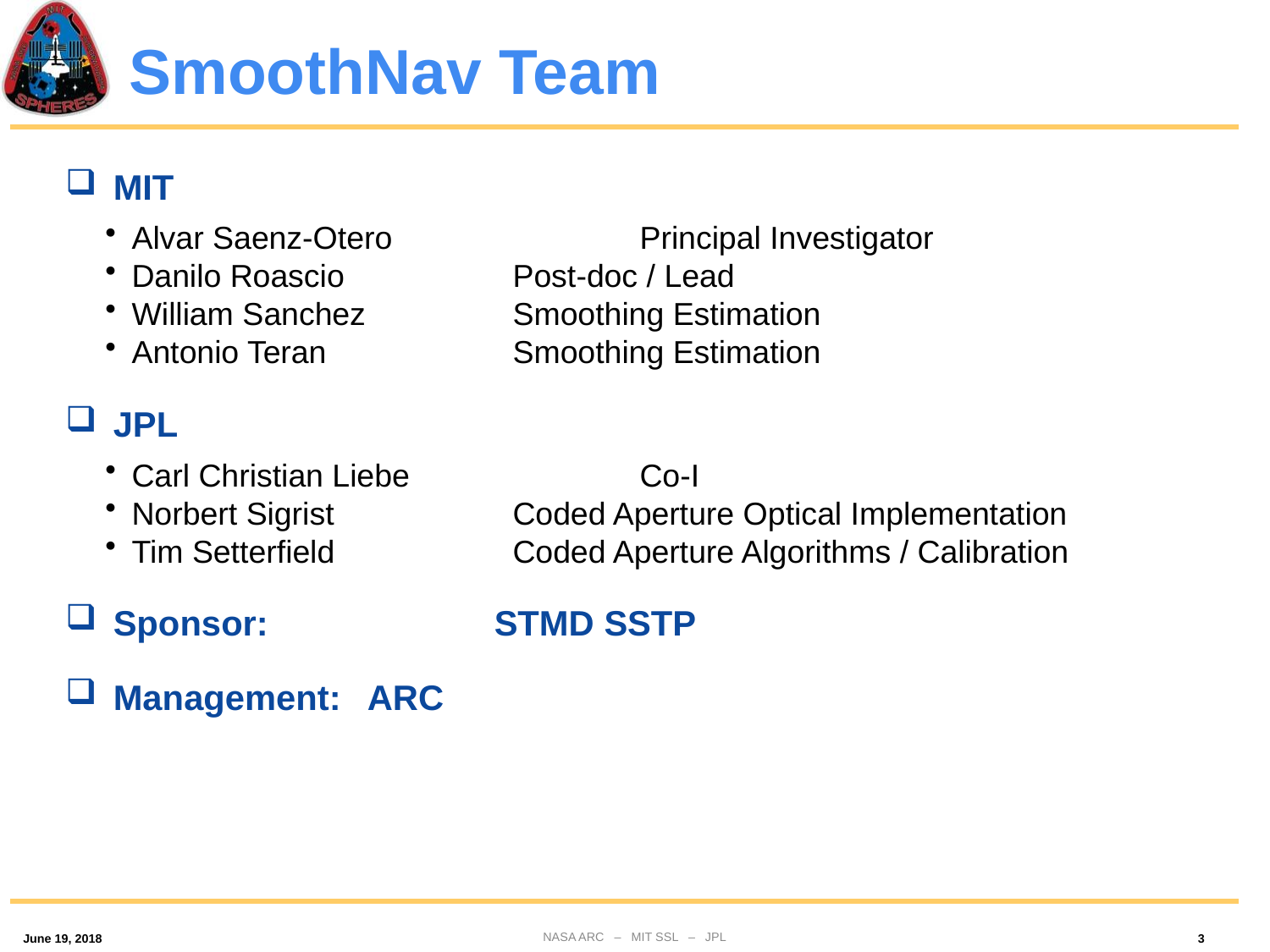

# SmoothNav Team
MIT
Alvar Saenz-Otero		Principal Investigator
Danilo Roascio		Post-doc / Lead
William Sanchez		Smoothing Estimation
Antonio Teran		Smoothing Estimation
JPL
Carl Christian Liebe		Co-I
Norbert Sigrist		Coded Aperture Optical Implementation
Tim Setterfield		Coded Aperture Algorithms / Calibration
Sponsor:		STMD SSTP
Management:	ARC
NASA ARC   –   MIT SSL   –   JPL